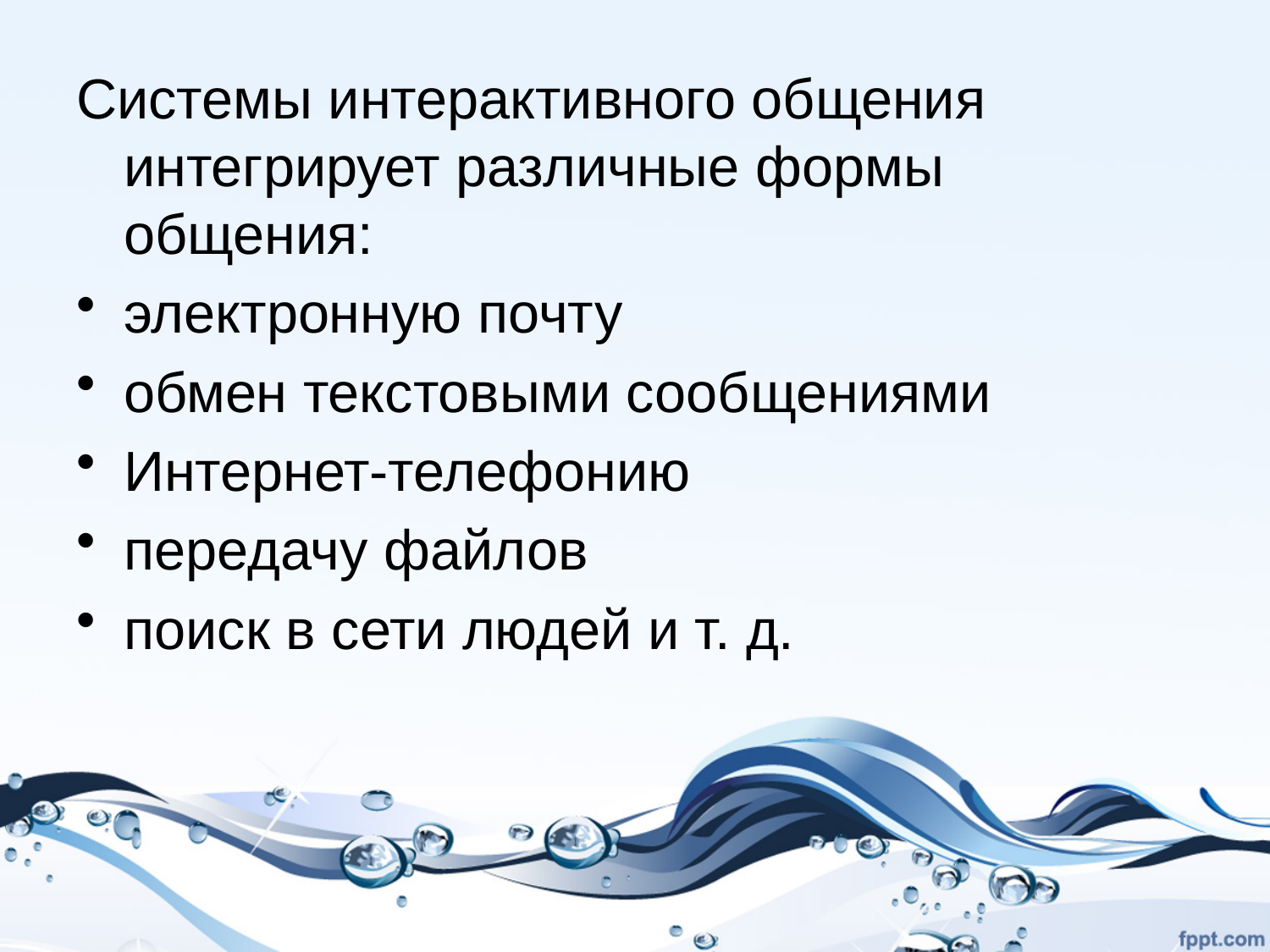

Системы интерактивного общения интегрирует различные формы общения:
электронную почту
обмен текстовыми сообщениями
Интернет-телефонию
передачу файлов
поиск в сети людей и т. д.